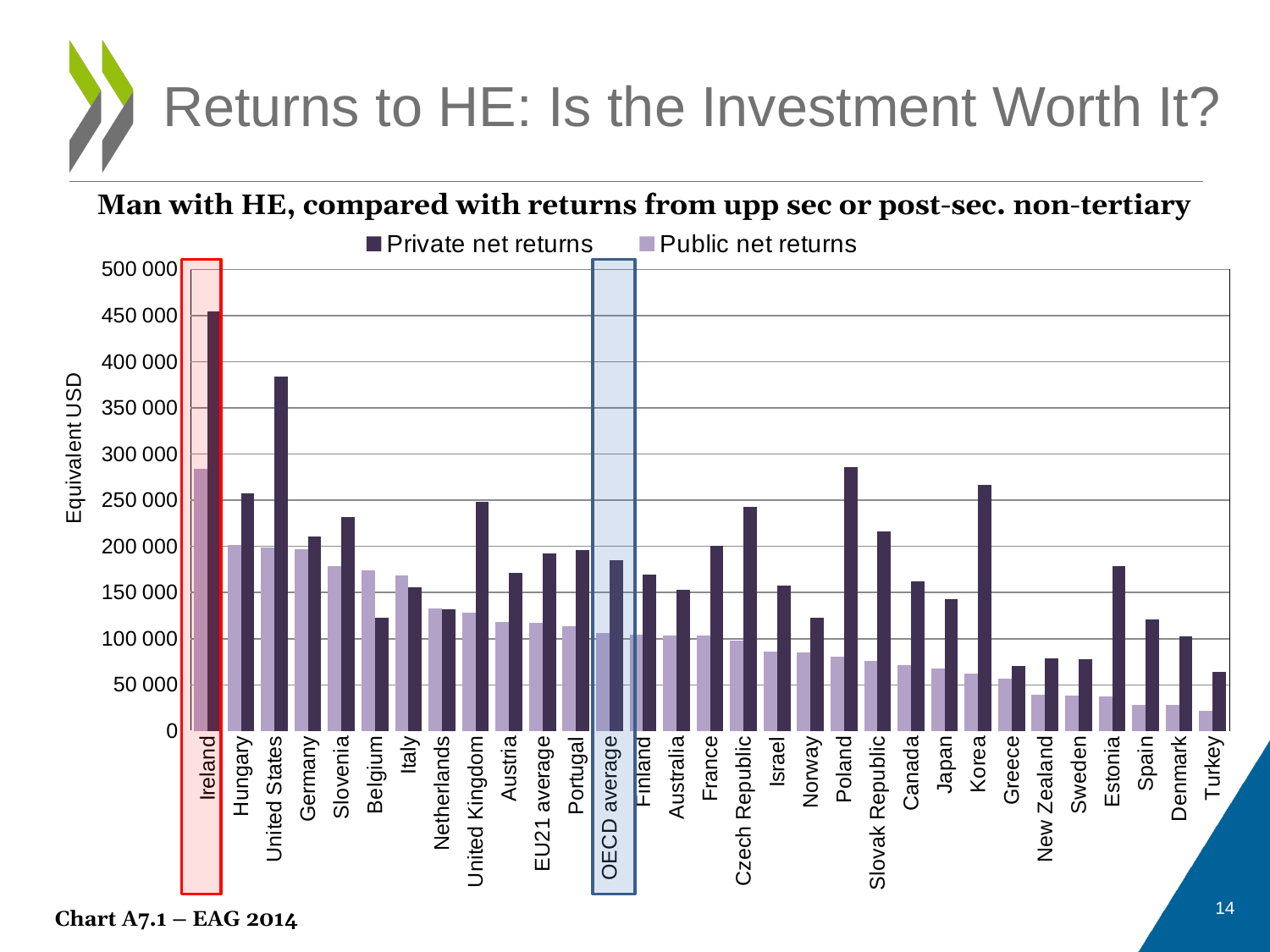

# Returns to HE: Is the Investment Worth It?
Man with HE, compared with returns from upp sec or post-sec. non-tertiary

### Chart

| Category | Private net returns | Public net returns |
|---|---|---|
| Turkey | 64177.19592334128 | 21724.300492388924 |
| Denmark | 102459.87119560997 | 28522.274361657313 |
| Spain | 120545.85758291013 | 28735.174102400855 |
| Estonia | 179058.5228835693 | 37566.86208119342 |
| Sweden | 78093.69337074581 | 38676.4537048316 |
| New Zealand | 78289.87332406953 | 39622.917907486226 |
| Greece | 70127.56313380793 | 56593.19964381598 |
| Korea | 266297.76443318697 | 62114.75997073328 |
| Japan | 143017.54326409422 | 67410.67451660518 |
| Canada | 161982.37895381352 | 71200.72917032045 |
| Slovak Republic | 215783.08407477807 | 75550.31291636567 |
| Poland | 285745.2529922421 | 80881.84270666052 |
| Norway | 122289.31058776924 | 84782.65901444003 |
| Israel | 157303.83564488482 | 85807.43859680094 |
| Czech Republic | 242373.29787803825 | 97884.95534344288 |
| France | 200812.25205174097 | 103723.74231951925 |
| Australia | 152891.95061613998 | 103866.40507910293 |
| Finland | 169019.81822614145 | 104070.7231648233 |
| OECD average | 185284.18733648016 | 106346.00246602841 |
| Portugal | 195937.40467106216 | 113164.46995720651 |
| EU21 average | 192167.0 | 117439.0 |
| Austria | 171029.2606286879 | 118367.81089698216 |
| United Kingdom | 248321.7317212705 | 127919.01506399603 |
| Netherlands | 131786.53179913538 | 132672.60391602805 |
| Italy | 155346.2166737405 | 168693.25048799484 |
| Belgium | 122583.5129493341 | 174293.40414905435 |
| Slovenia | 231488.1150264009 | 178795.0445093897 |
| Germany | 210821.01088697696 | 196986.96789356033 |
| United States | 383649.3882303497 | 198729.5484069425 |
| Hungary | 257785.4129717501 | 201860.87558341498 |
| Ireland | 454223.78106233233 | 283815.65555766557 |

14
Chart A7.1 – EAG 2014